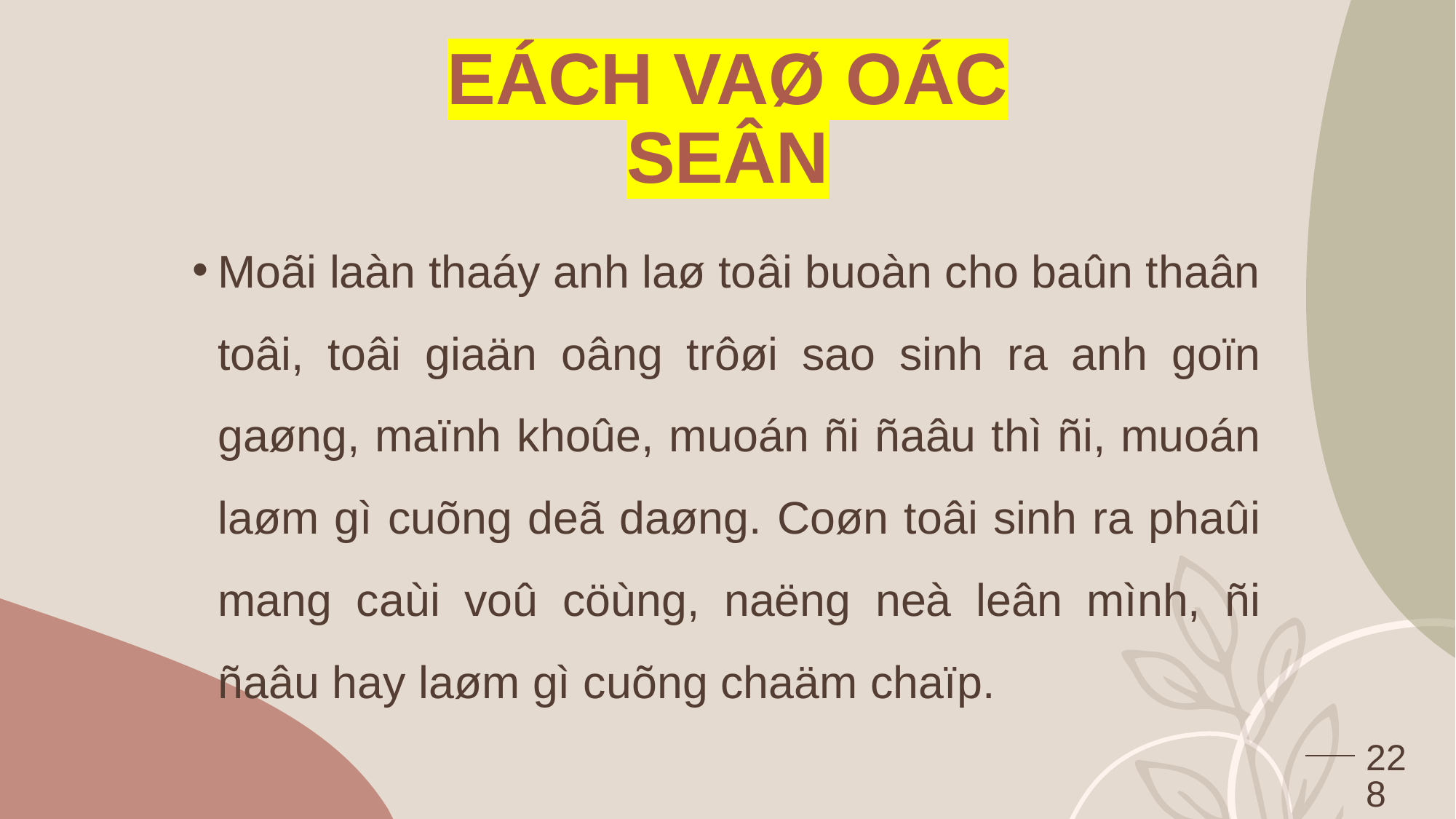

# EÁCH VAØ OÁC SEÂN
Moãi laàn thaáy anh laø toâi buoàn cho baûn thaân toâi, toâi giaän oâng trôøi sao sinh ra anh goïn gaøng, maïnh khoûe, muoán ñi ñaâu thì ñi, muoán laøm gì cuõng deã daøng. Coøn toâi sinh ra phaûi mang caùi voû cöùng, naëng neà leân mình, ñi ñaâu hay laøm gì cuõng chaäm chaïp.
228